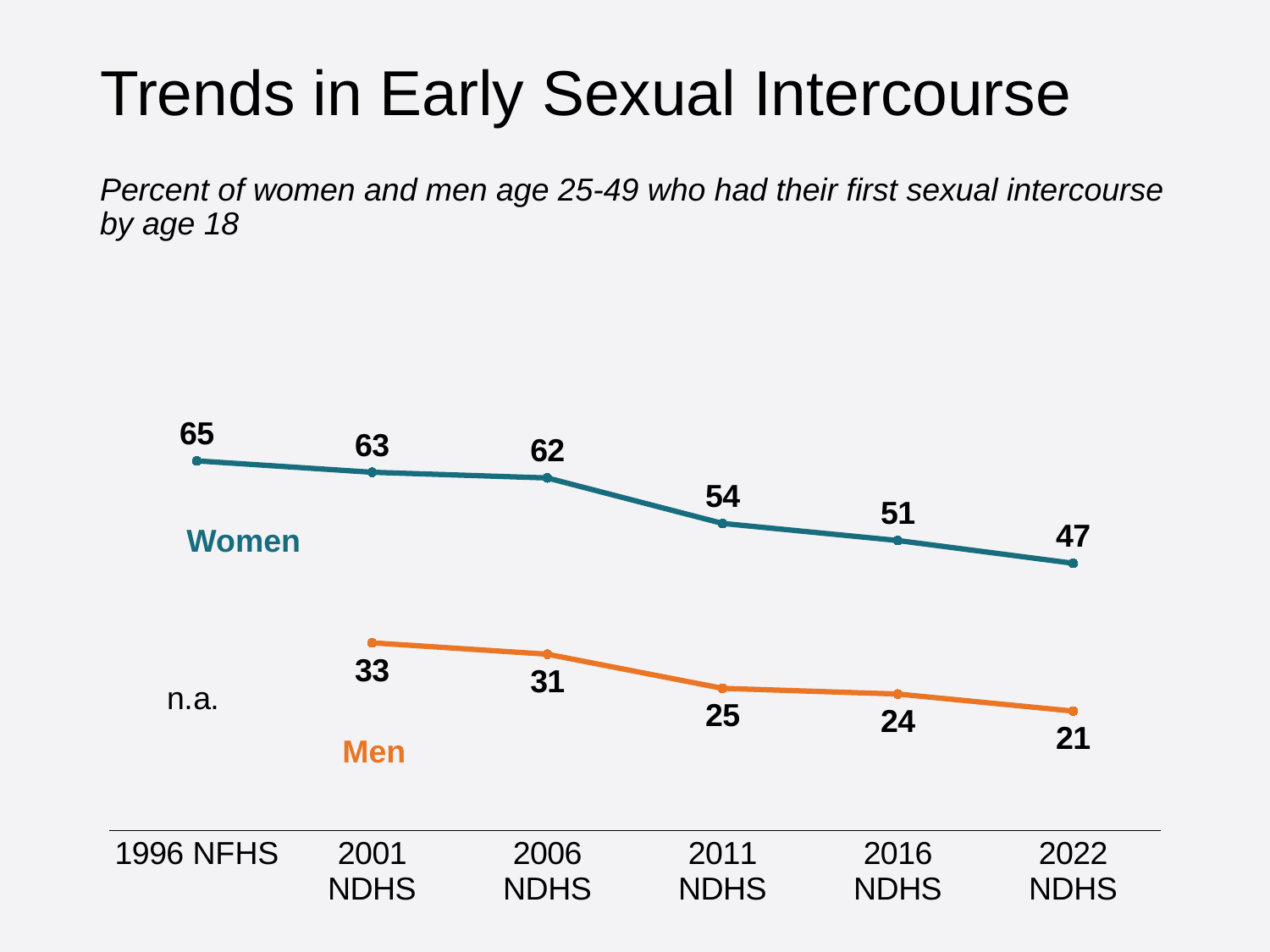

# Trends in Early Sexual Intercourse
Percent of women and men age 25-49 who had their first sexual intercourse by age 18

### Chart

| Category | Women | Men |
|---|---|---|
| 1996 NFHS | 65.0 | None |
| 2001 NDHS | 63.0 | 33.0 |
| 2006 NDHS | 62.0 | 31.0 |
| 2011 NDHS | 54.0 | 25.0 |
| 2016 NDHS | 51.0 | 24.0 |
| 2022 NDHS | 47.0 | 21.0 |
Women
Men